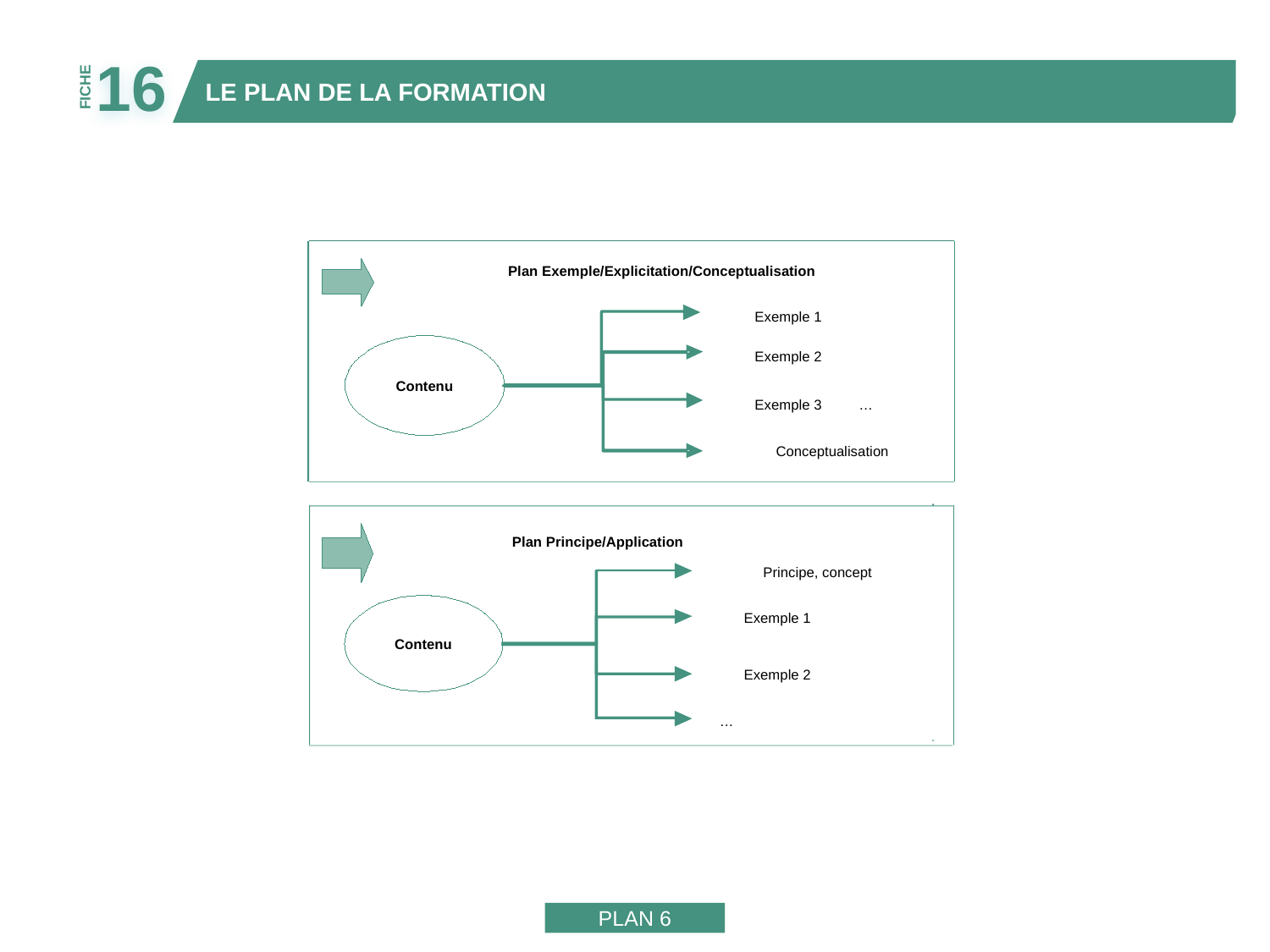

16

LE PLAN DE LA FORMATION
FICHE

Plan Exemple/Explicitation/Conceptualisation

Exemple 1

Exemple 2
Contenu

Exemple 3
…
Conceptualisation

Plan Principe/Application
Principe, concept

Exemple 1

Contenu

Exemple 2
…

PLAN 6